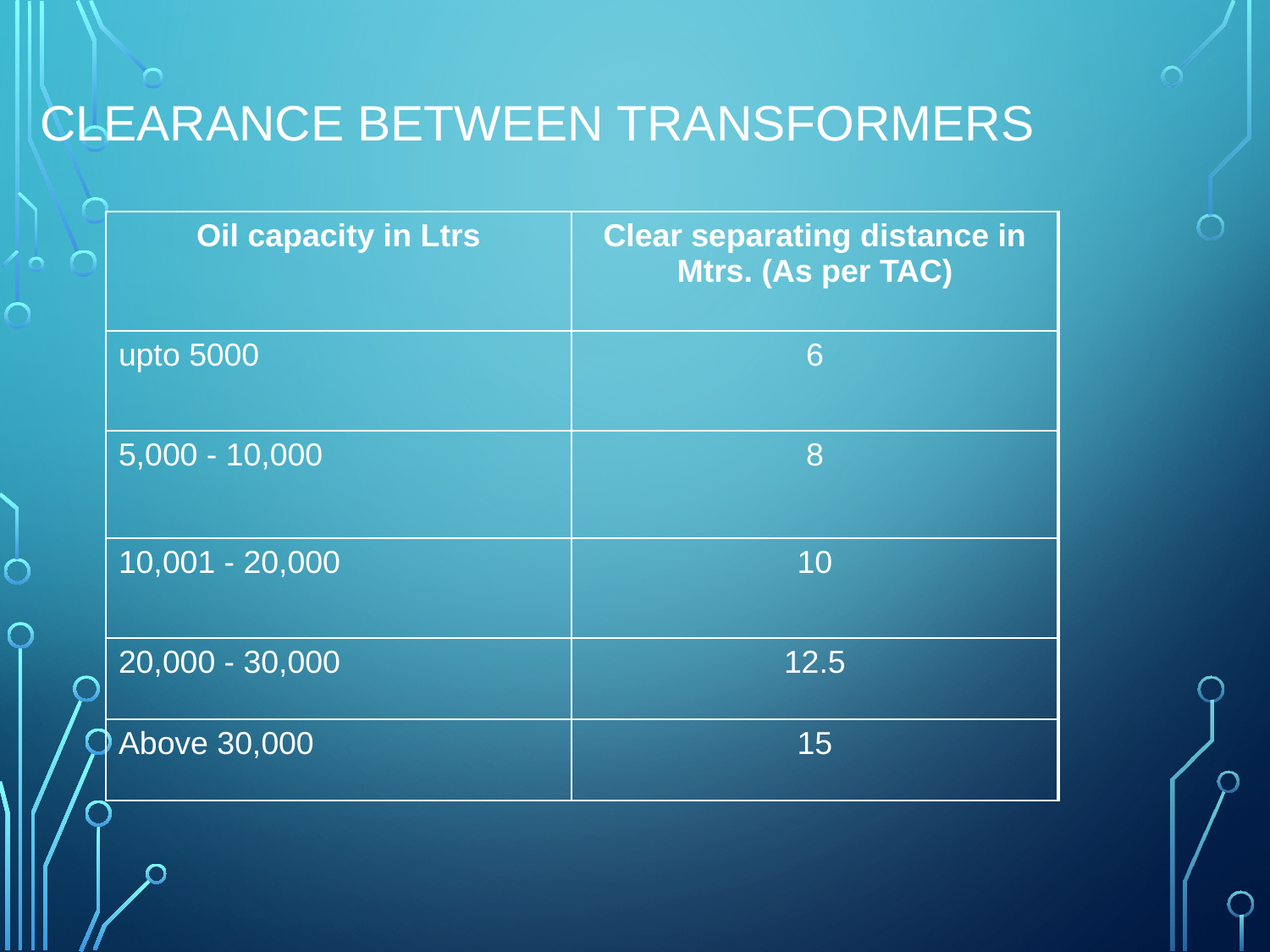

# Clearance between Transformers
| Oil capacity in Ltrs | Clear separating distance in Mtrs. (As per TAC) |
| --- | --- |
| upto 5000 | 6 |
| 5,000 - 10,000 | 8 |
| 10,001 - 20,000 | 10 |
| 20,000 - 30,000 | 12.5 |
| Above 30,000 | 15 |